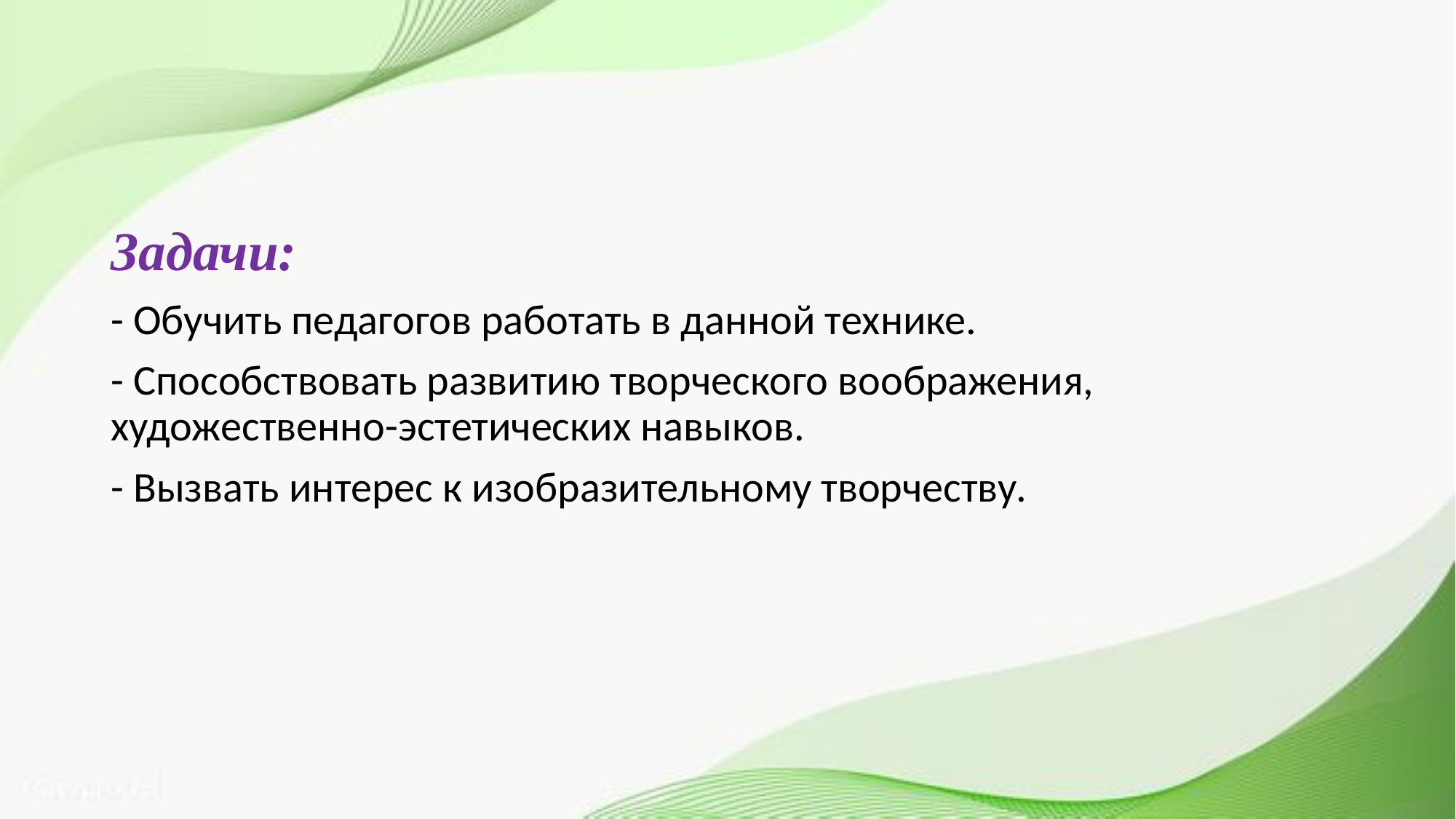

Задачи:
- Обучить педагогов работать в данной технике.
- Способствовать развитию творческого воображения, художественно-эстетических навыков.
- Вызвать интерес к изобразительному творчеству.